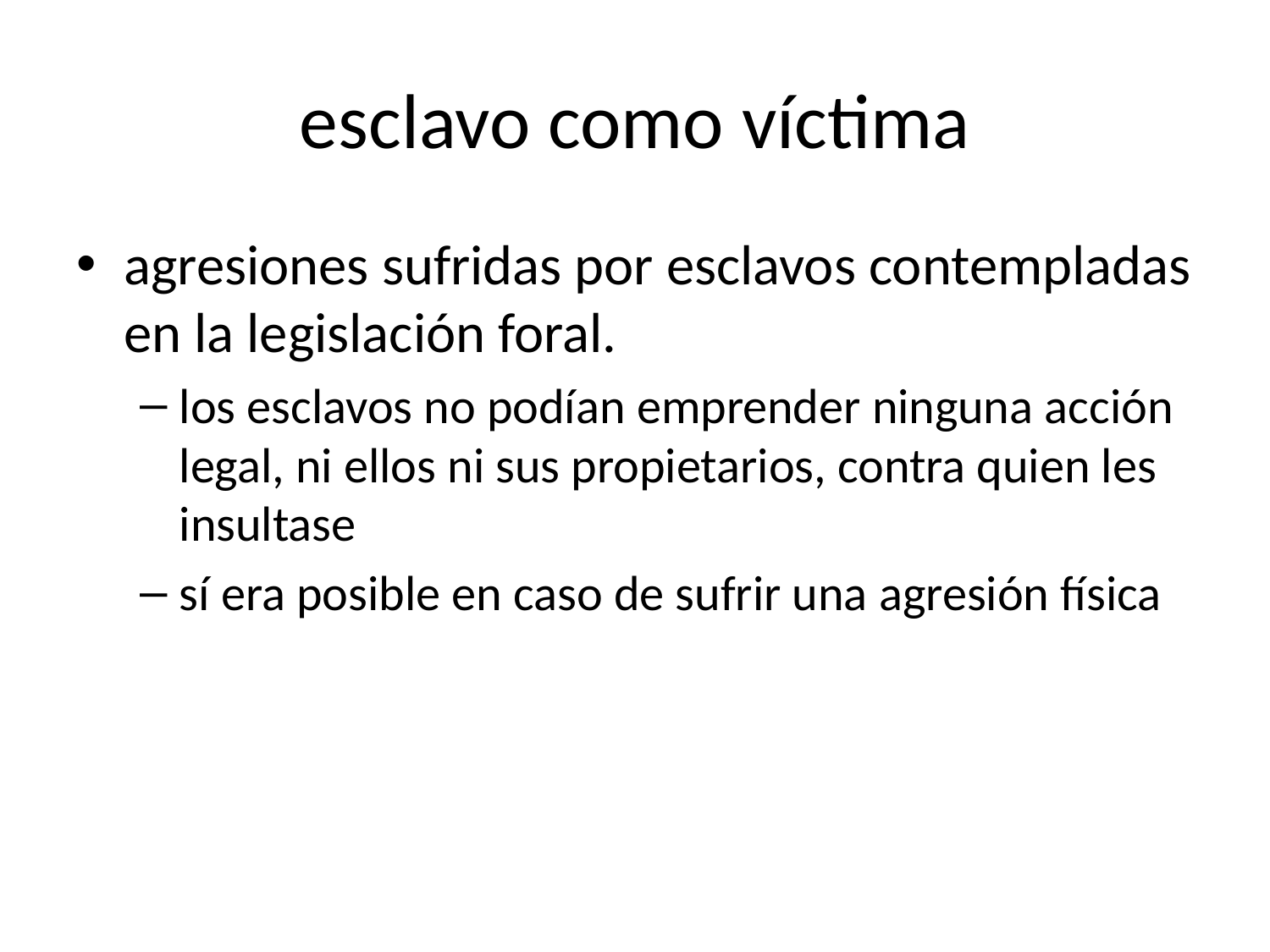

# esclavo como víctima
agresiones sufridas por esclavos contempladas en la legislación foral.
los esclavos no podían emprender ninguna acción legal, ni ellos ni sus propietarios, contra quien les insultase
sí era posible en caso de sufrir una agresión física